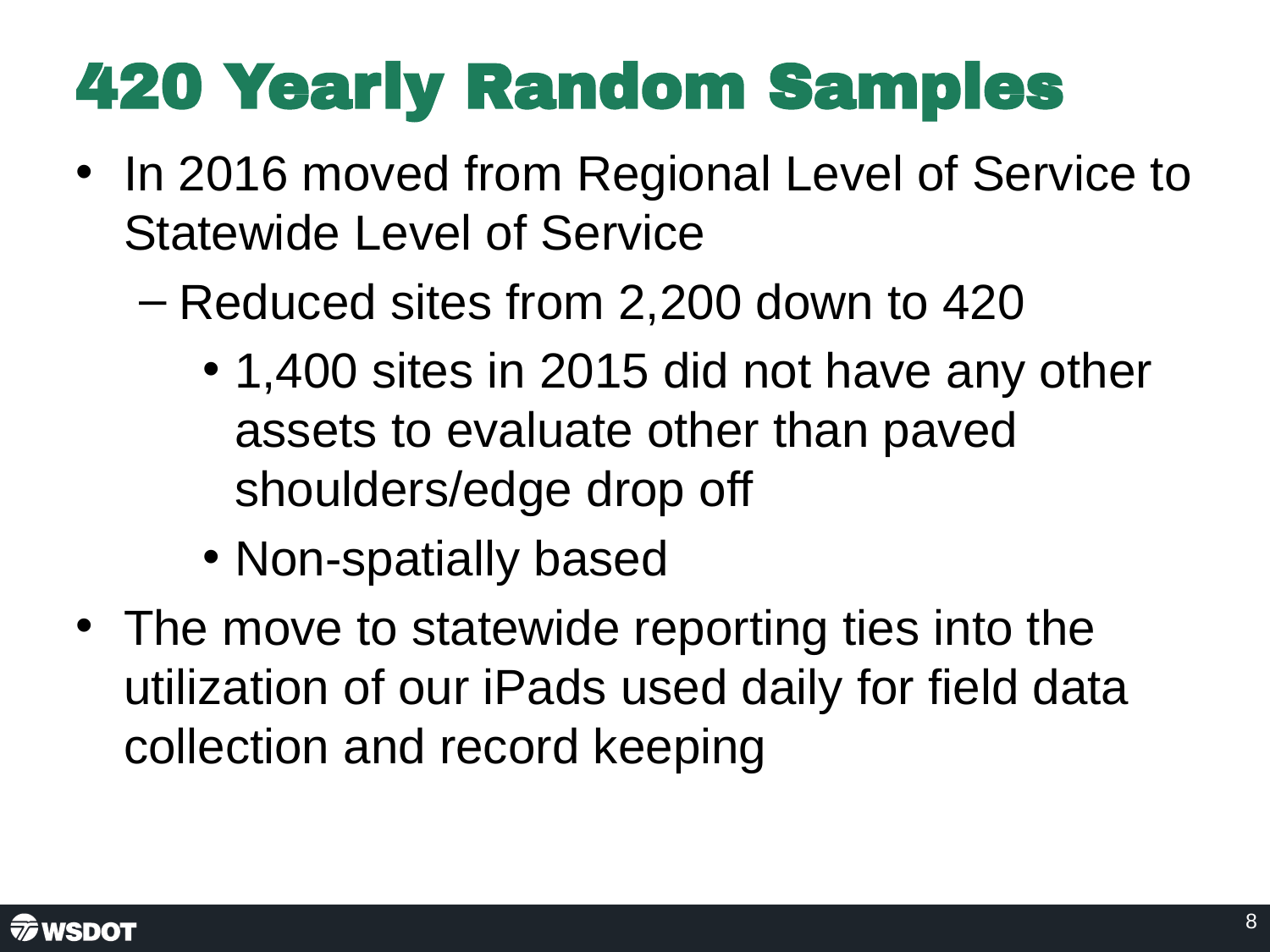

# 420 Yearly Random Samples
In 2016 moved from Regional Level of Service to Statewide Level of Service
Reduced sites from 2,200 down to 420
1,400 sites in 2015 did not have any other assets to evaluate other than paved shoulders/edge drop off
Non-spatially based
The move to statewide reporting ties into the utilization of our iPads used daily for field data collection and record keeping
8